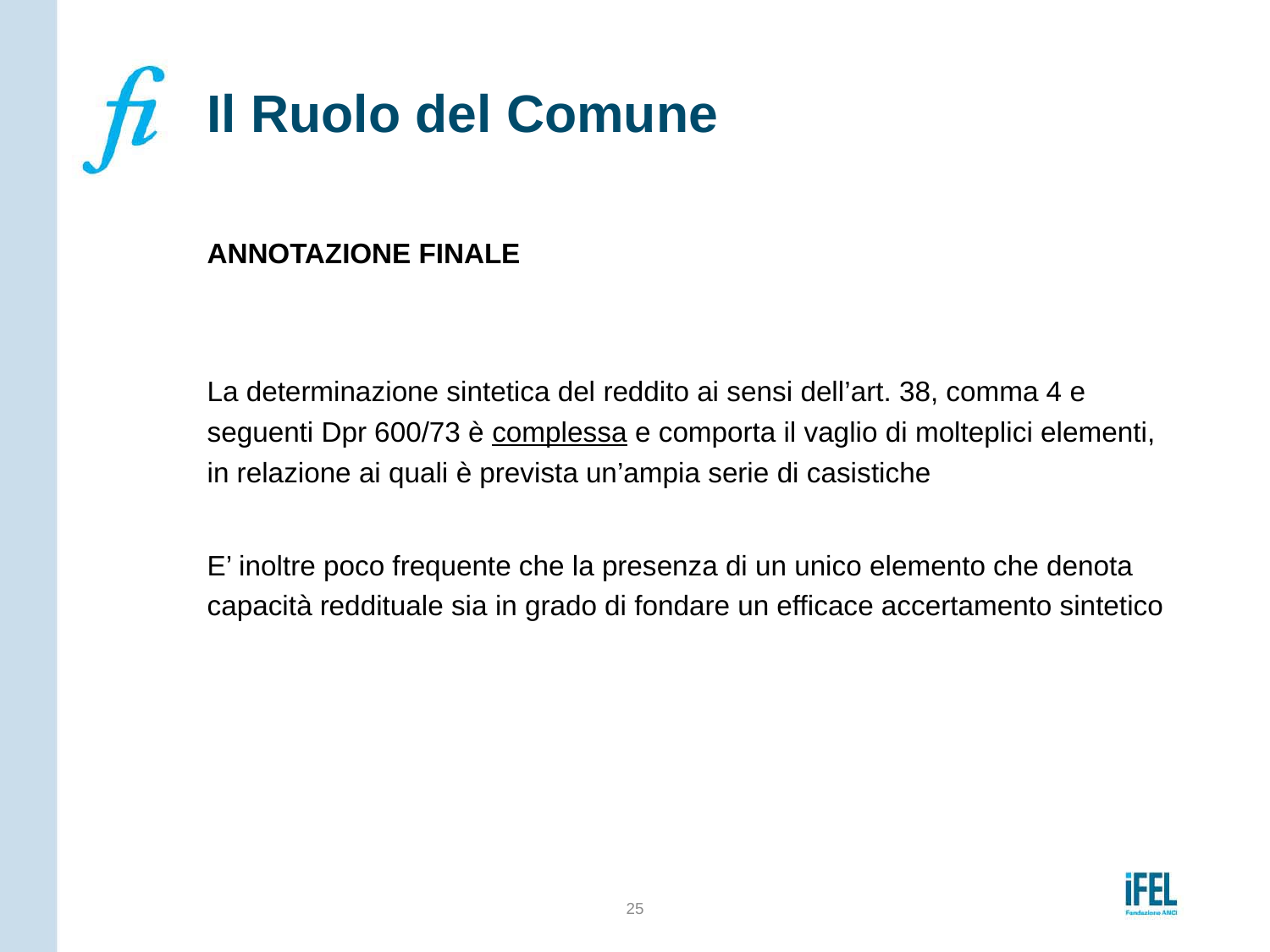

# Il Ruolo del Comune
ANNOTAZIONE FINALE

La determinazione sintetica del reddito ai sensi dell’art. 38, comma 4 e seguenti Dpr 600/73 è complessa e comporta il vaglio di molteplici elementi, in relazione ai quali è prevista un’ampia serie di casistiche

E’ inoltre poco frequente che la presenza di un unico elemento che denota capacità reddituale sia in grado di fondare un efficace accertamento sintetico
25